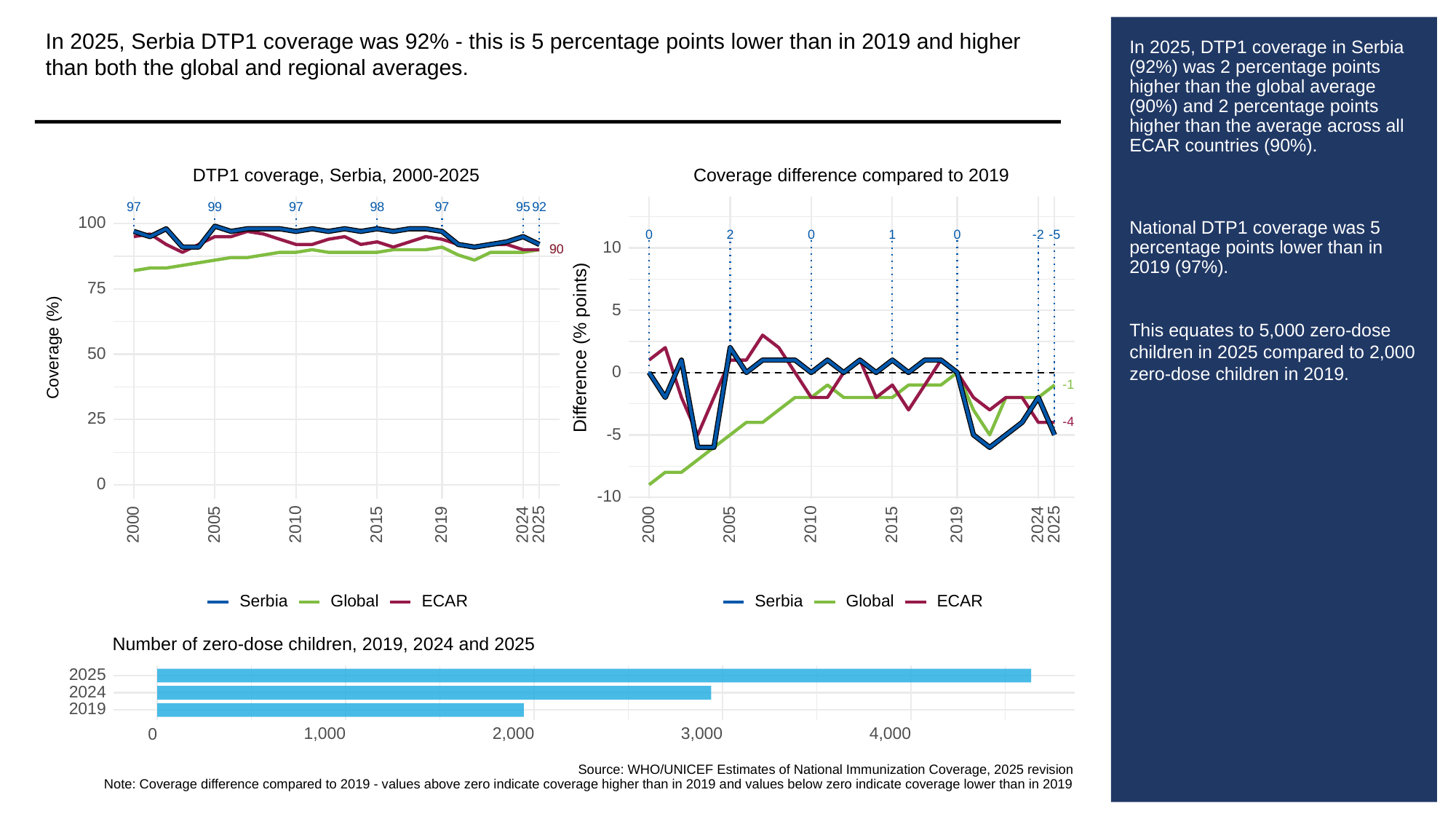

In 2025, Serbia DTP1 coverage was 92% - this is 5 percentage points lower than in 2019 and higher than both the global and regional averages.
# In 2025, DTP1 coverage in Serbia (92%) was 2 percentage points higher than the global average (90%) and 2 percentage points higher than the average across all ECAR countries (90%).

National DTP1 coverage was 5 percentage points lower than in 2019 (97%).

This equates to 5,000 zero-dose children in 2025 compared to 2,000 zero-dose children in 2019.

DTP1 coverage, Serbia, 2000-2025
Coverage difference compared to 2019

97
99
97
98
97
95
92

100

0
0
0
2
1
-2
-5

10
90
90

75

5

Difference (% points)
Coverage (%)

50

0

-1

25
-4

-5

0

-10

2000
2005
2010
2015
2019
2024
2025
2000
2005
2010
2015
2019
2024
2025
Serbia
Global
ECAR
Serbia
Global
ECAR

Number of zero-dose children, 2019, 2024 and 2025

2025

2024

2019

1,000
2,000
3,000
4,000
0
Source: WHO/UNICEF Estimates of National Immunization Coverage, 2025 revision
Note: Coverage difference compared to 2019 - values above zero indicate coverage higher than in 2019 and values below zero indicate coverage lower than in 2019